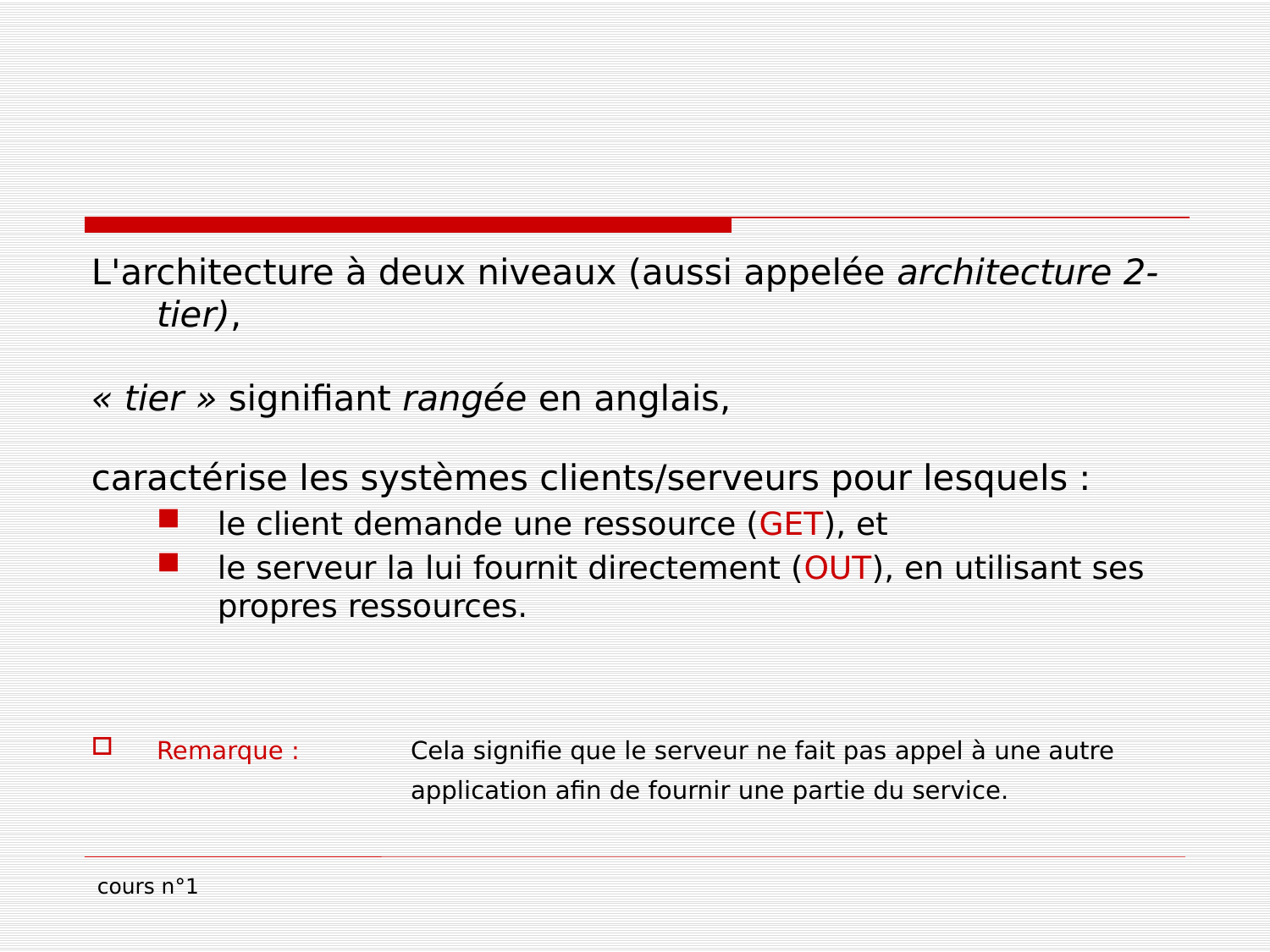

#
L'architecture à deux niveaux (aussi appelée architecture 2-tier),

« tier » signifiant rangée en anglais,

caractérise les systèmes clients/serveurs pour lesquels :
le client demande une ressource (GET), et
le serveur la lui fournit directement (OUT), en utilisant ses propres ressources.

Remarque : 	Cela signifie que le serveur ne fait pas appel à une autre 			application afin de fournir une partie du service.
cours n°1